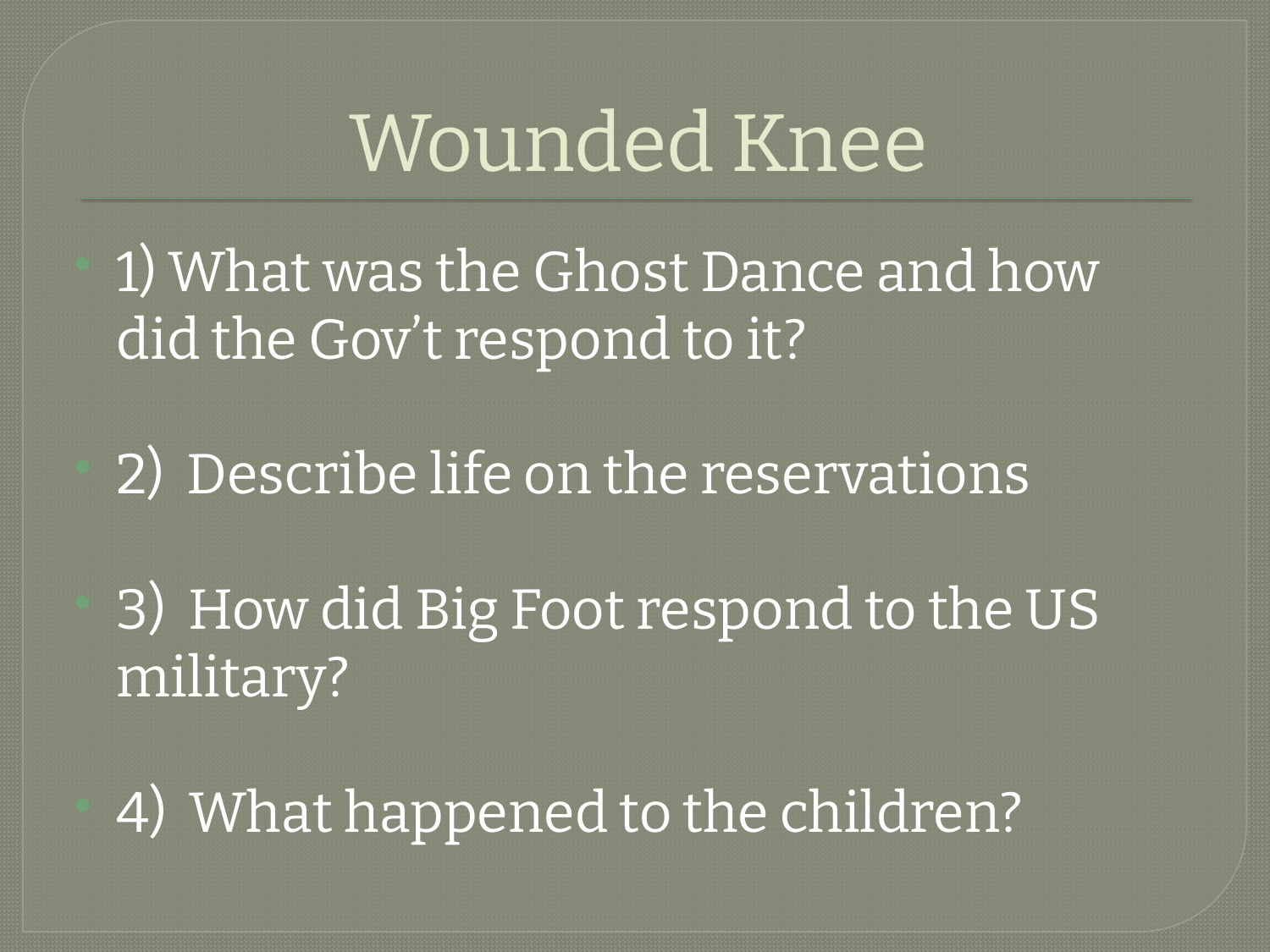

# Wounded Knee
1) What was the Ghost Dance and how did the Gov’t respond to it?

2)  Describe life on the reservations

3)  How did Big Foot respond to the US military?

4)  What happened to the children?